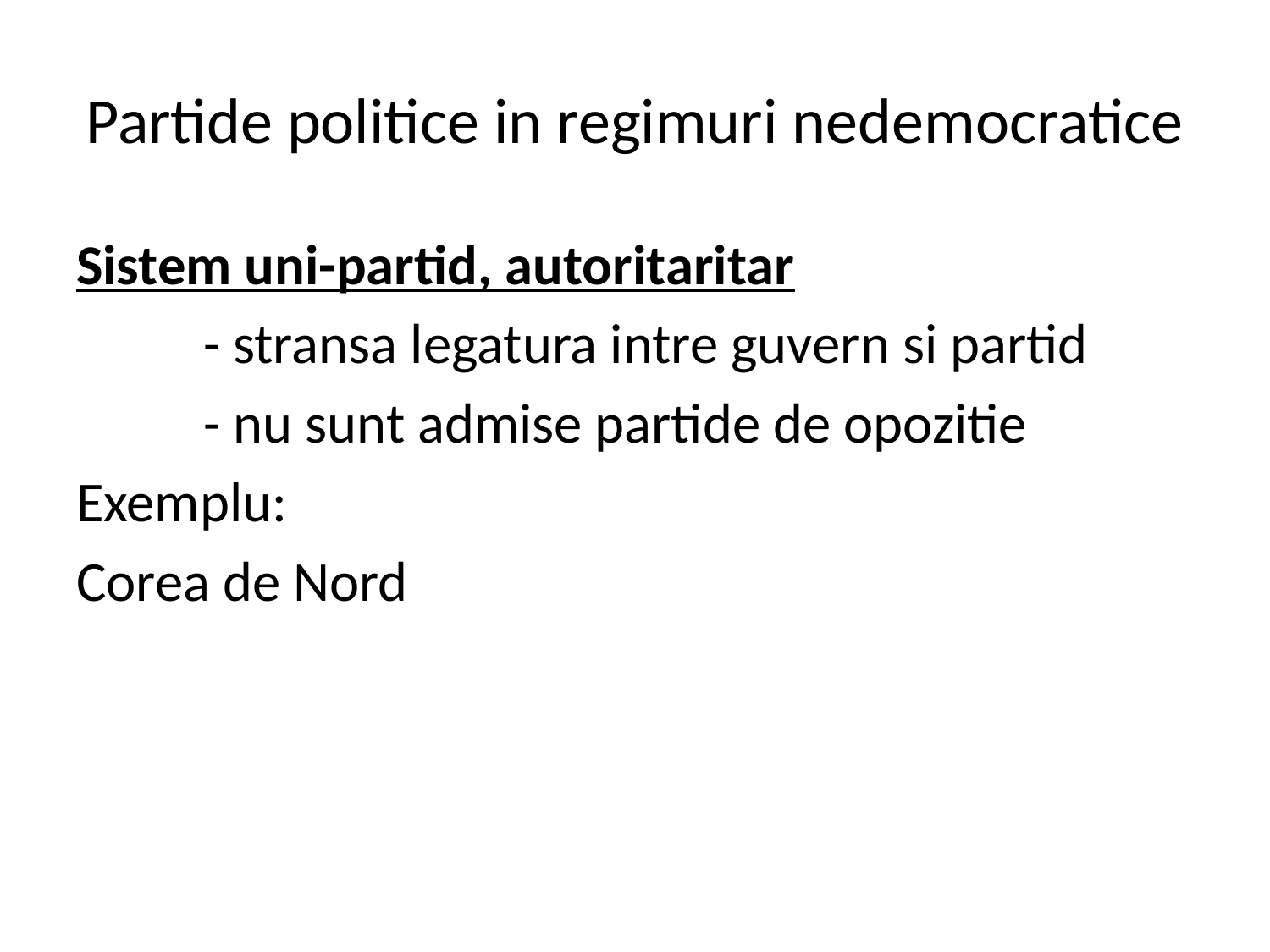

# Partide politice in regimuri nedemocratice
Sistem uni-partid, autoritaritar
	- stransa legatura intre guvern si partid
	- nu sunt admise partide de opozitie
Exemplu:
Corea de Nord